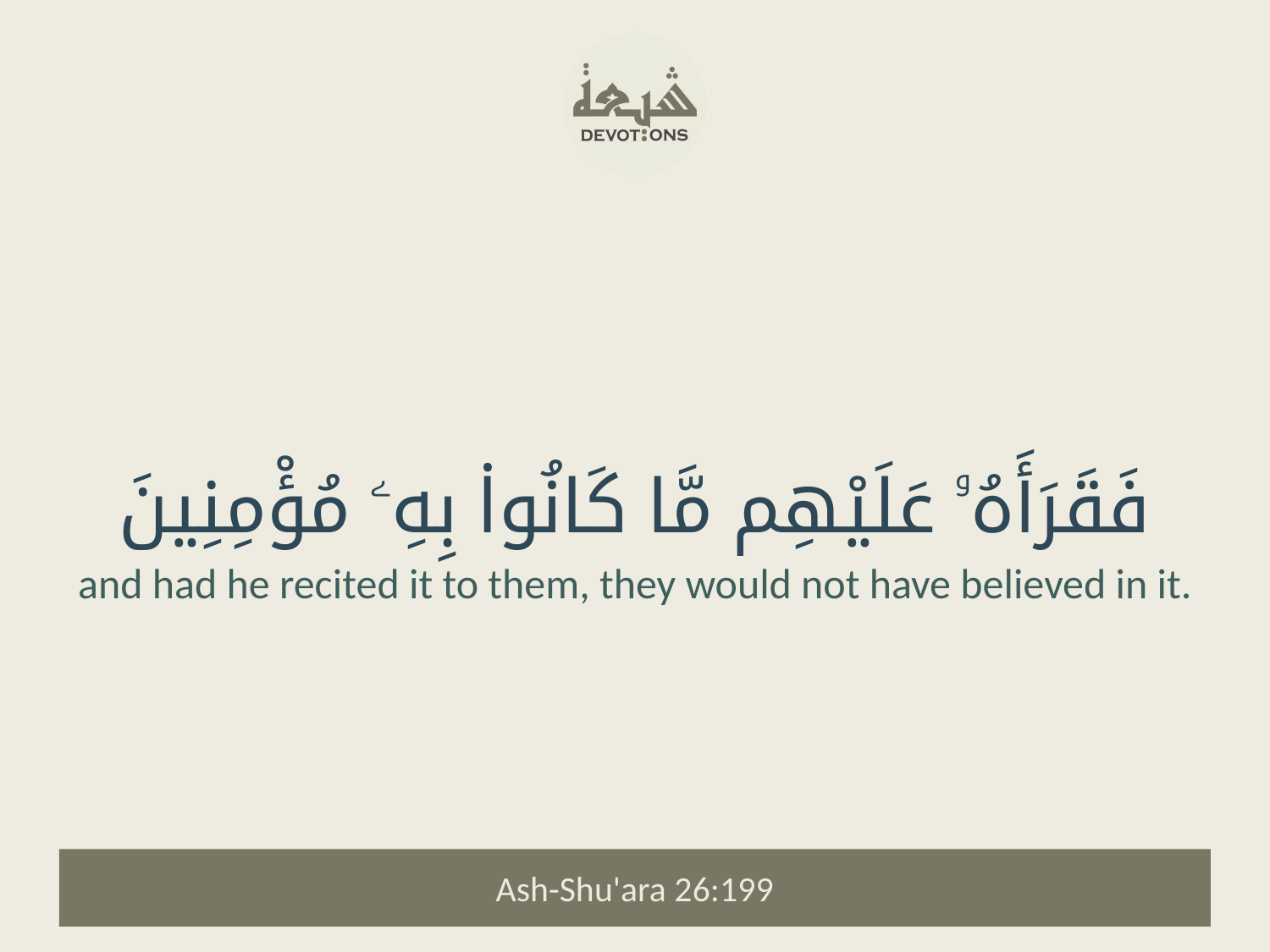

فَقَرَأَهُۥ عَلَيْهِم مَّا كَانُوا۟ بِهِۦ مُؤْمِنِينَ
and had he recited it to them, they would not have believed in it.
Ash-Shu'ara 26:199